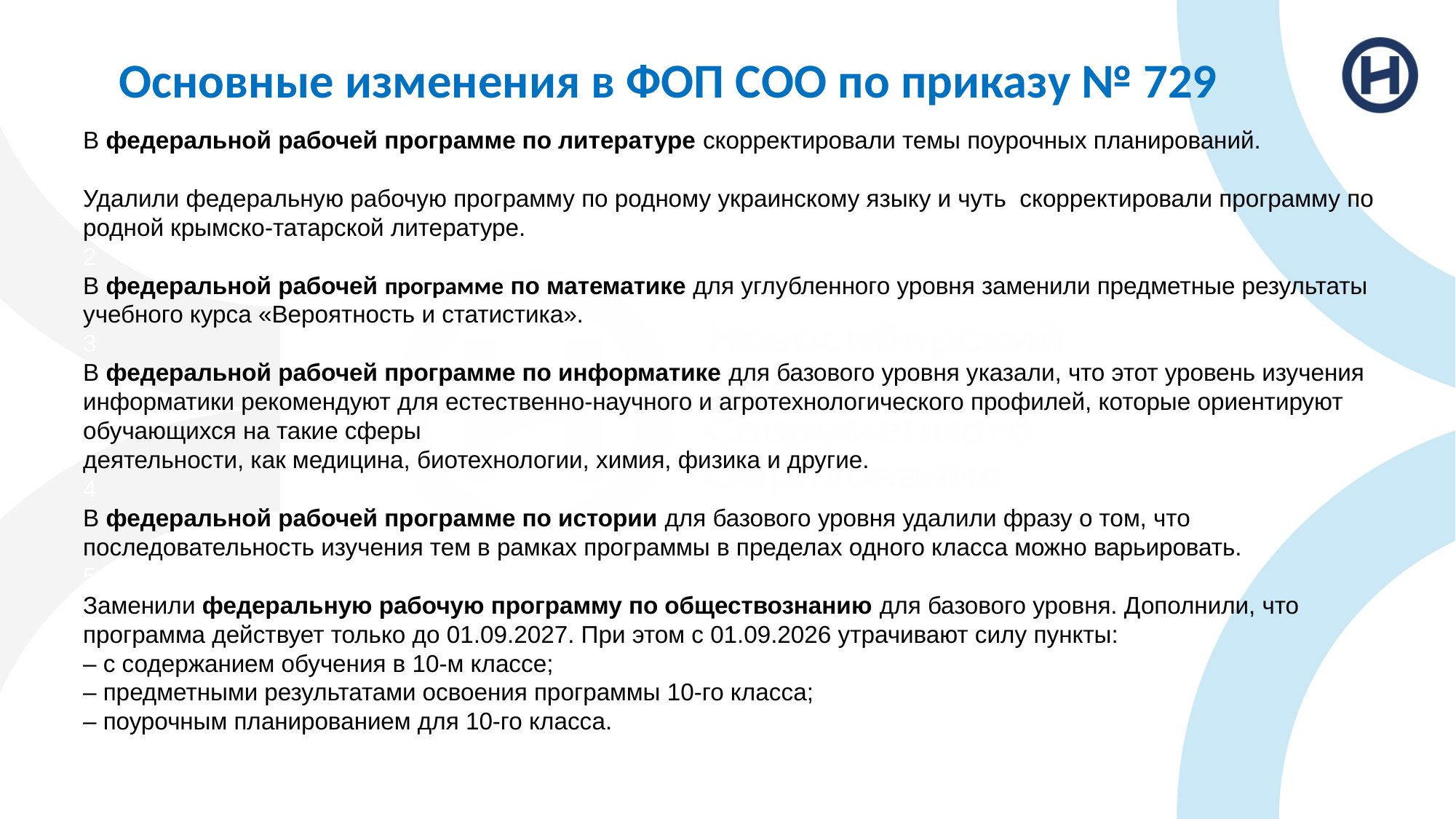

Основные изменения в ФОП СОО по приказу № 729
В федеральной рабочей программе по литературе скорректировали темы поурочных планирований.
1
Удалили федеральную рабочую программу по родному украинскому языку и чуть  скорректировали программу по родной крымско-татарской литературе.
2
В федеральной рабочей программе по математике для углубленного уровня заменили предметные результаты учебного курса «Вероятность и статистика».
3
В федеральной рабочей программе по информатике для базового уровня указали, что этот уровень изучения информатики рекомендуют для естественно-научного и агротехнологического профилей, которые ориентируют обучающихся на такие сферы
деятельности, как медицина, биотехнологии, химия, физика и другие.
4
В федеральной рабочей программе по истории для базового уровня удалили фразу о том, что последовательность изучения тем в рамках программы в пределах одного класса можно варьировать.
5
Заменили федеральную рабочую программу по обществознанию для базового уровня. Дополнили, что программа действует только до 01.09.2027. При этом с 01.09.2026 утрачивают силу пункты:
– с содержанием обучения в 10-м классе;
– предметными результатами освоения программы 10-го класса;
– поурочным планированием для 10-го класса.

6